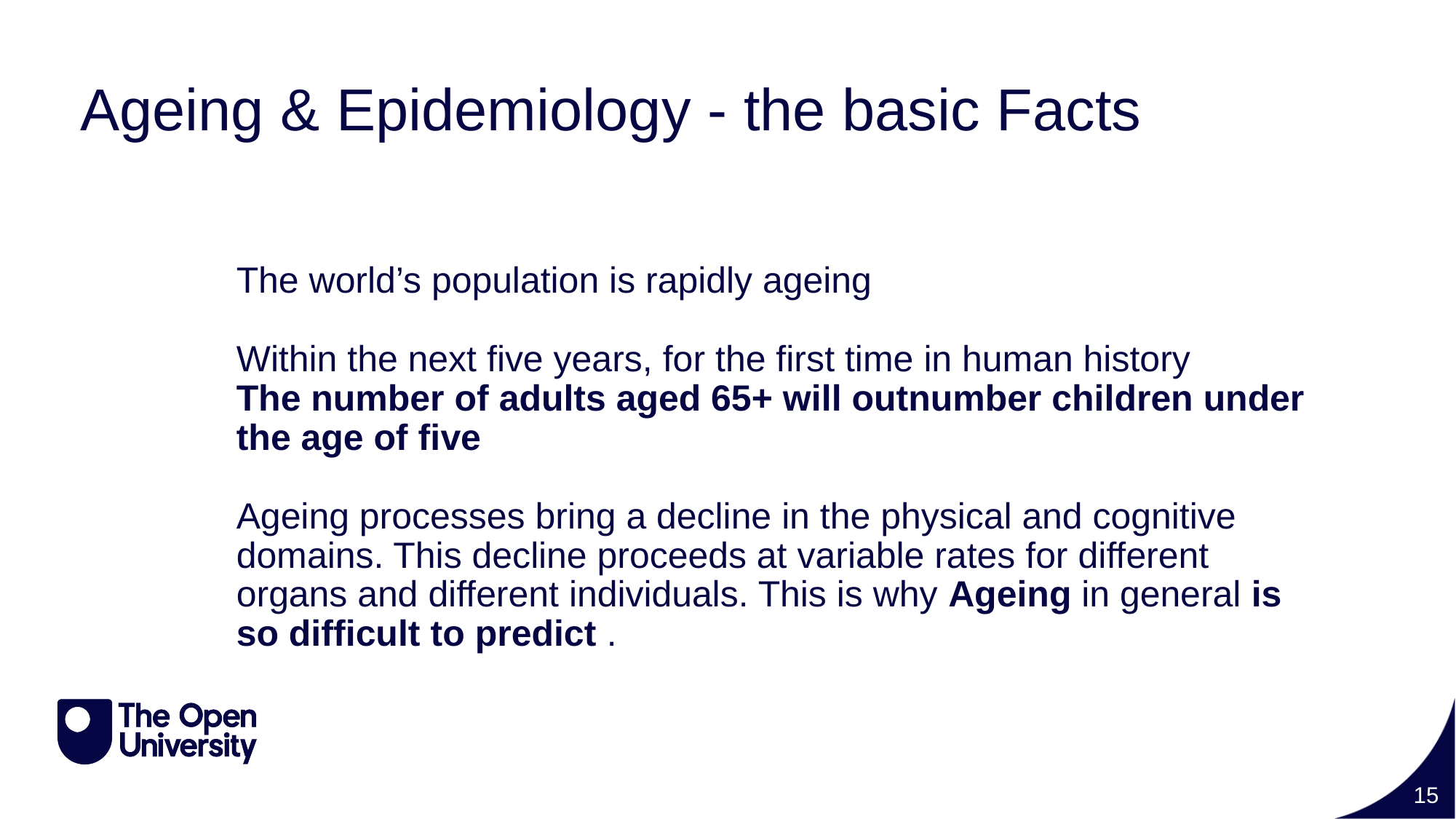

Intro Slide Title 3
Ageing & Epidemiology - the basic Facts
The world’s population is rapidly ageing

Within the next five years, for the first time in human history
The number of adults aged 65+ will outnumber children under the age of five

Ageing processes bring a decline in the physical and cognitive domains. This decline proceeds at variable rates for different organs and different individuals. This is why Ageing in general is so difficult to predict .